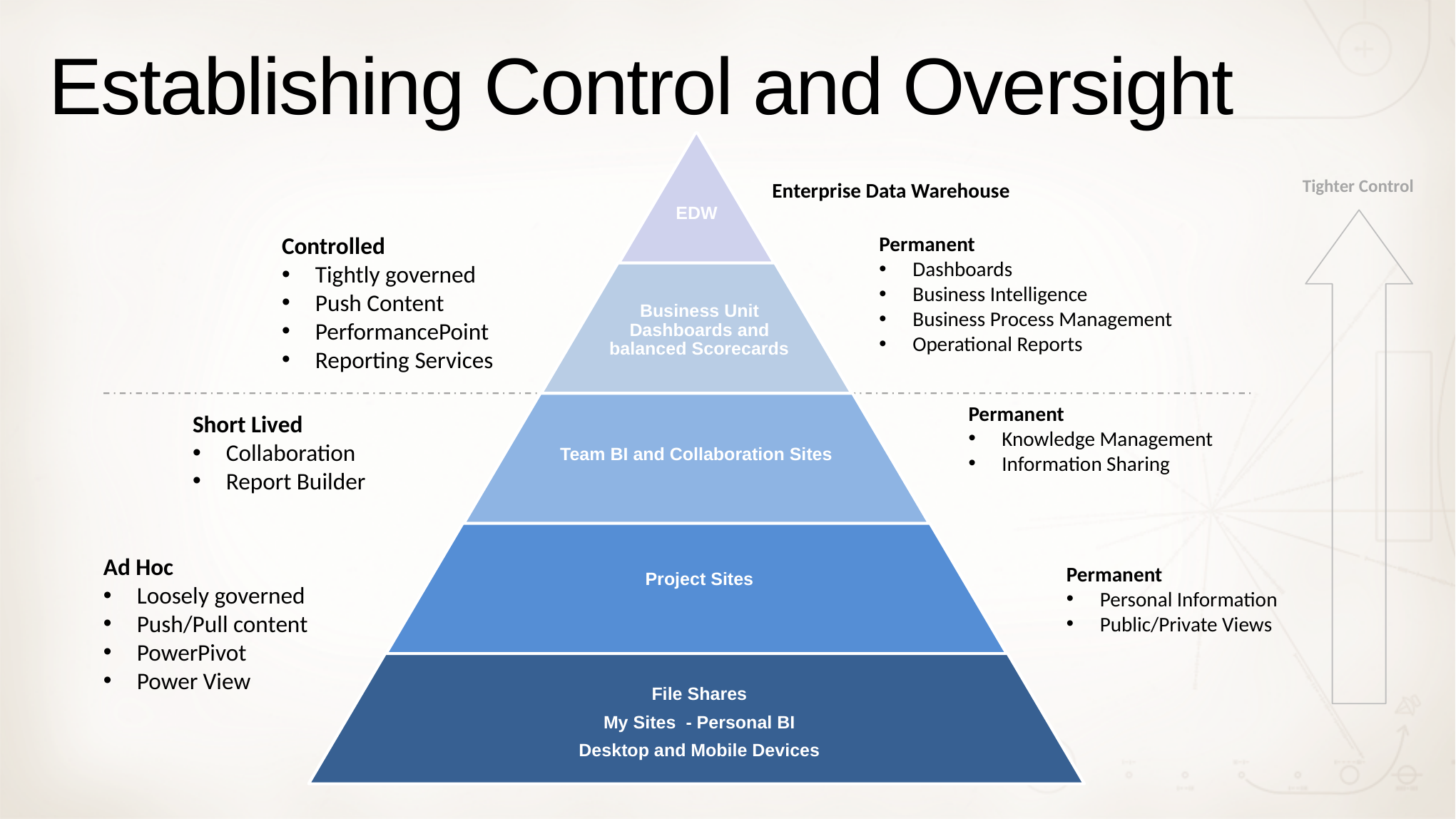

# Establishing Control and Oversight

EDW
Business Unit Dashboards and balanced Scorecards
Team BI and Collaboration Sites
Project Sites
File Shares
My Sites  - Personal BI
Desktop and Mobile Devices
Tighter Control
Enterprise Data Warehouse
Controlled
Tightly governed
Push Content
PerformancePoint
Reporting Services
Permanent
Dashboards
Business Intelligence
Business Process Management
Operational Reports
Permanent
Knowledge Management
Information Sharing

Short Lived
Collaboration
Report Builder
Ad Hoc
Loosely governed
Push/Pull content
PowerPivot
Power View
Permanent
Personal Information
Public/Private Views